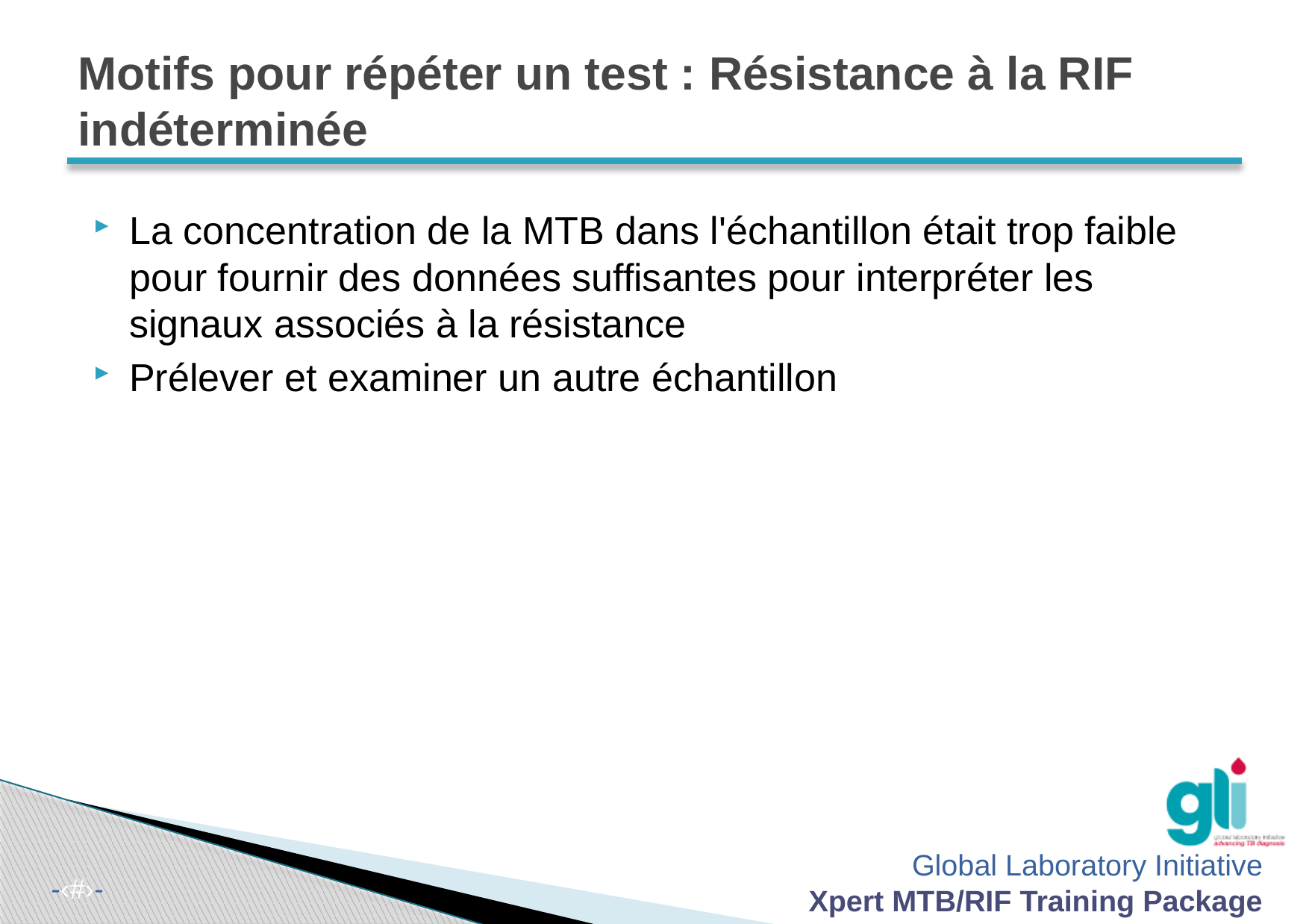

# Motifs pour répéter un test : Résistance à la RIF indéterminée
La concentration de la MTB dans l'échantillon était trop faible pour fournir des données suffisantes pour interpréter les signaux associés à la résistance
Prélever et examiner un autre échantillon